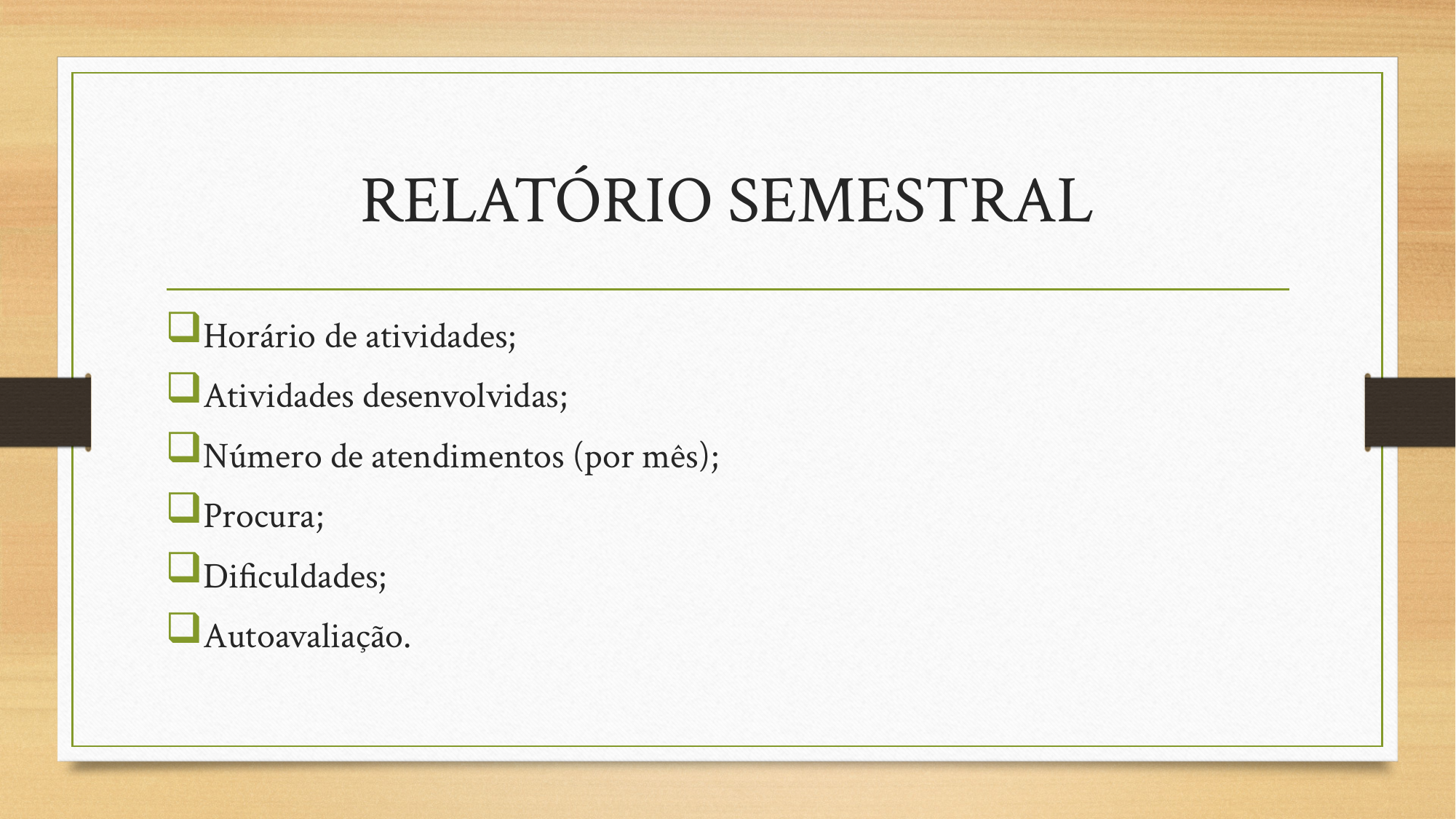

# RELATÓRIO SEMESTRAL
Horário de atividades;
Atividades desenvolvidas;
Número de atendimentos (por mês);
Procura;
Dificuldades;
Autoavaliação.